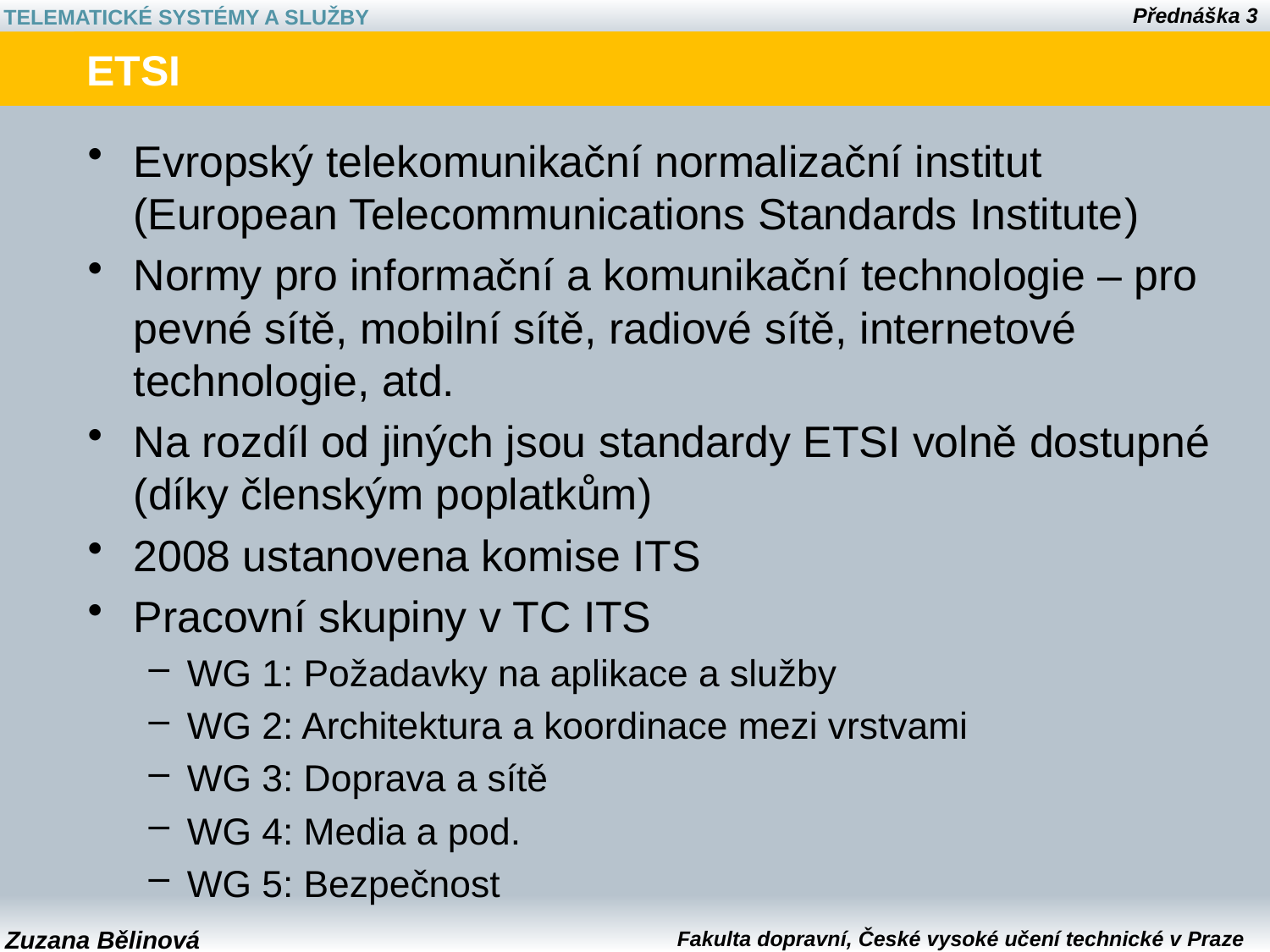

# ETSI
Evropský telekomunikační normalizační institut (European Telecommunications Standards Institute)
Normy pro informační a komunikační technologie – pro pevné sítě, mobilní sítě, radiové sítě, internetové technologie, atd.
Na rozdíl od jiných jsou standardy ETSI volně dostupné (díky členským poplatkům)
2008 ustanovena komise ITS
Pracovní skupiny v TC ITS
WG 1: Požadavky na aplikace a služby
WG 2: Architektura a koordinace mezi vrstvami
WG 3: Doprava a sítě
WG 4: Media a pod.
WG 5: Bezpečnost